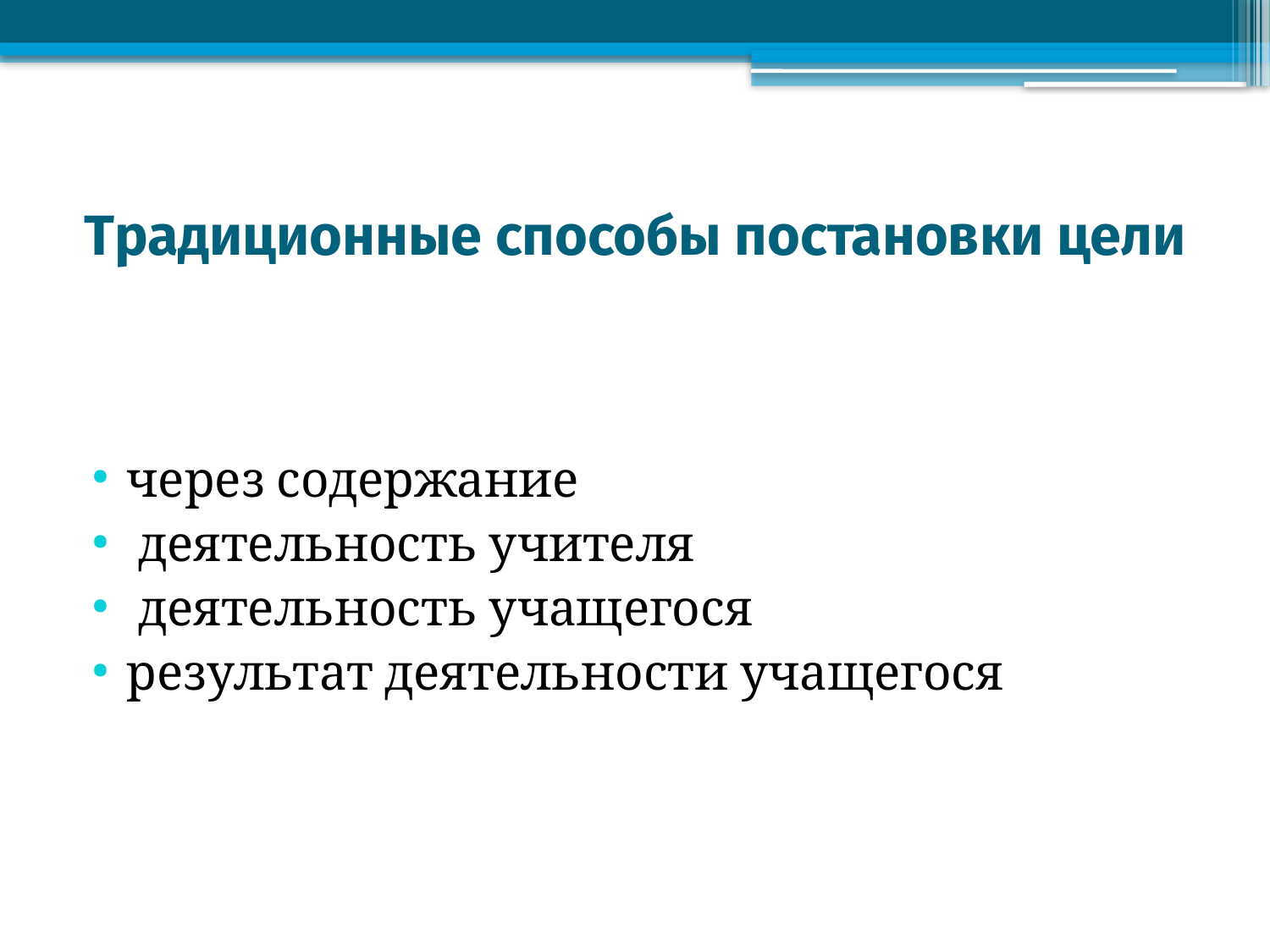

# Традиционные способы постановки цели

через содержание
 деятельность учителя
 деятельность учащегося
результат деятельности учащегося